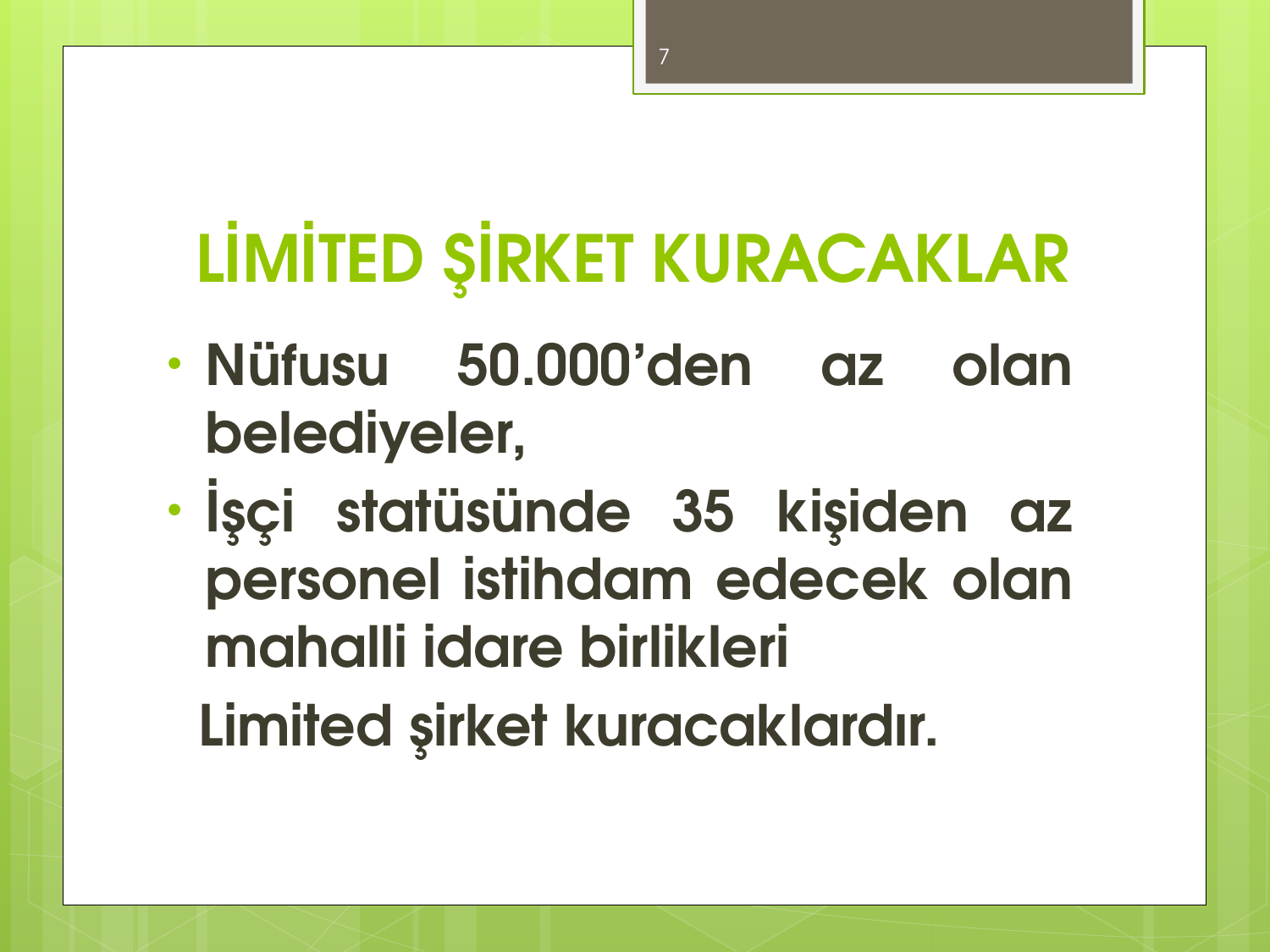

7
# LİMİTED ŞİRKET KURACAKLAR
Nüfusu 50.000’den az olan belediyeler,
İşçi statüsünde 35 kişiden az personel istihdam edecek olan mahalli idare birlikleri
  Limited şirket kuracaklardır.